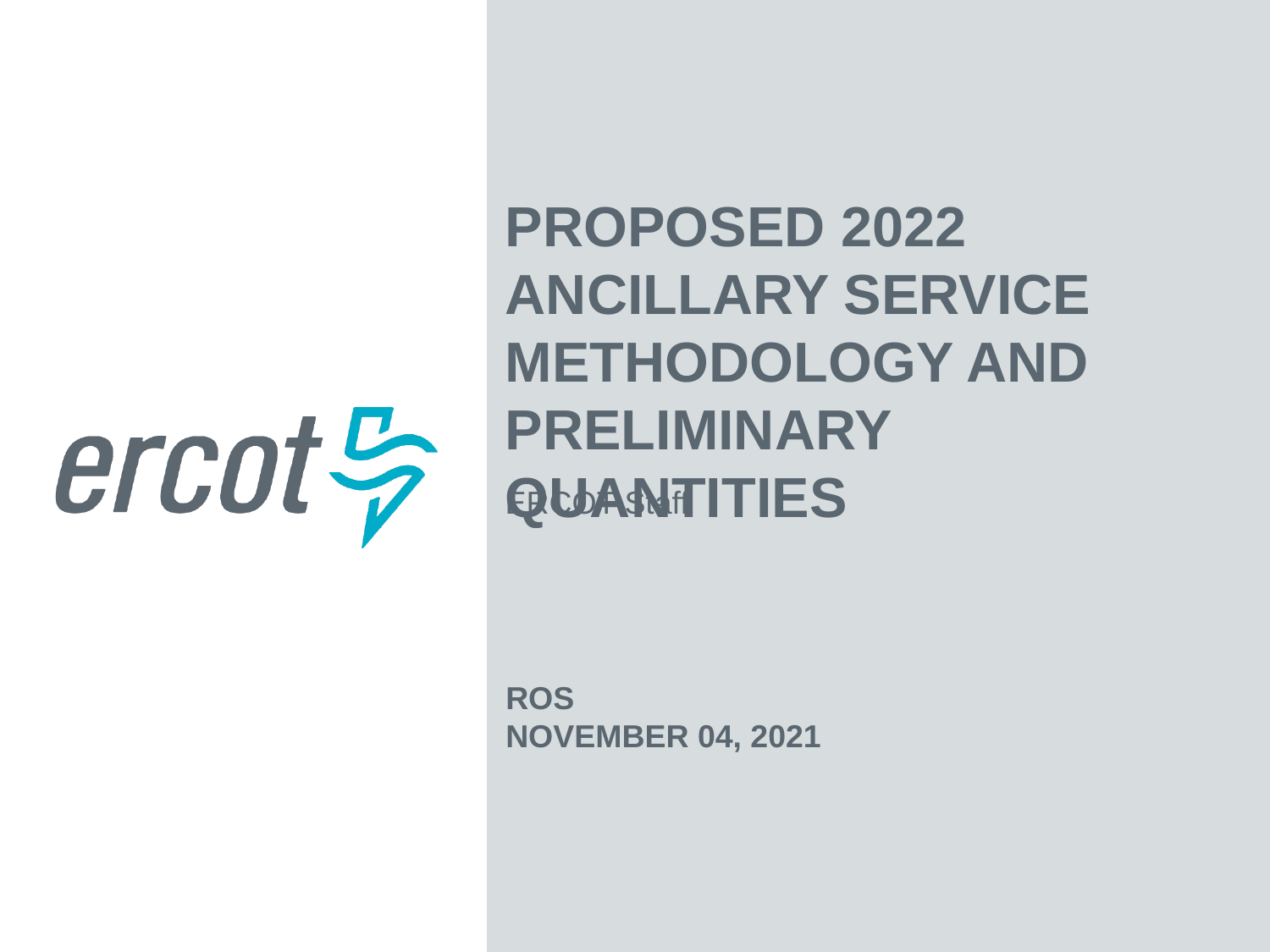

Proposed 2022 Ancillary Service Methodology And Preliminary Quantities
ERCOT Staff
ROS
November 04, 2021